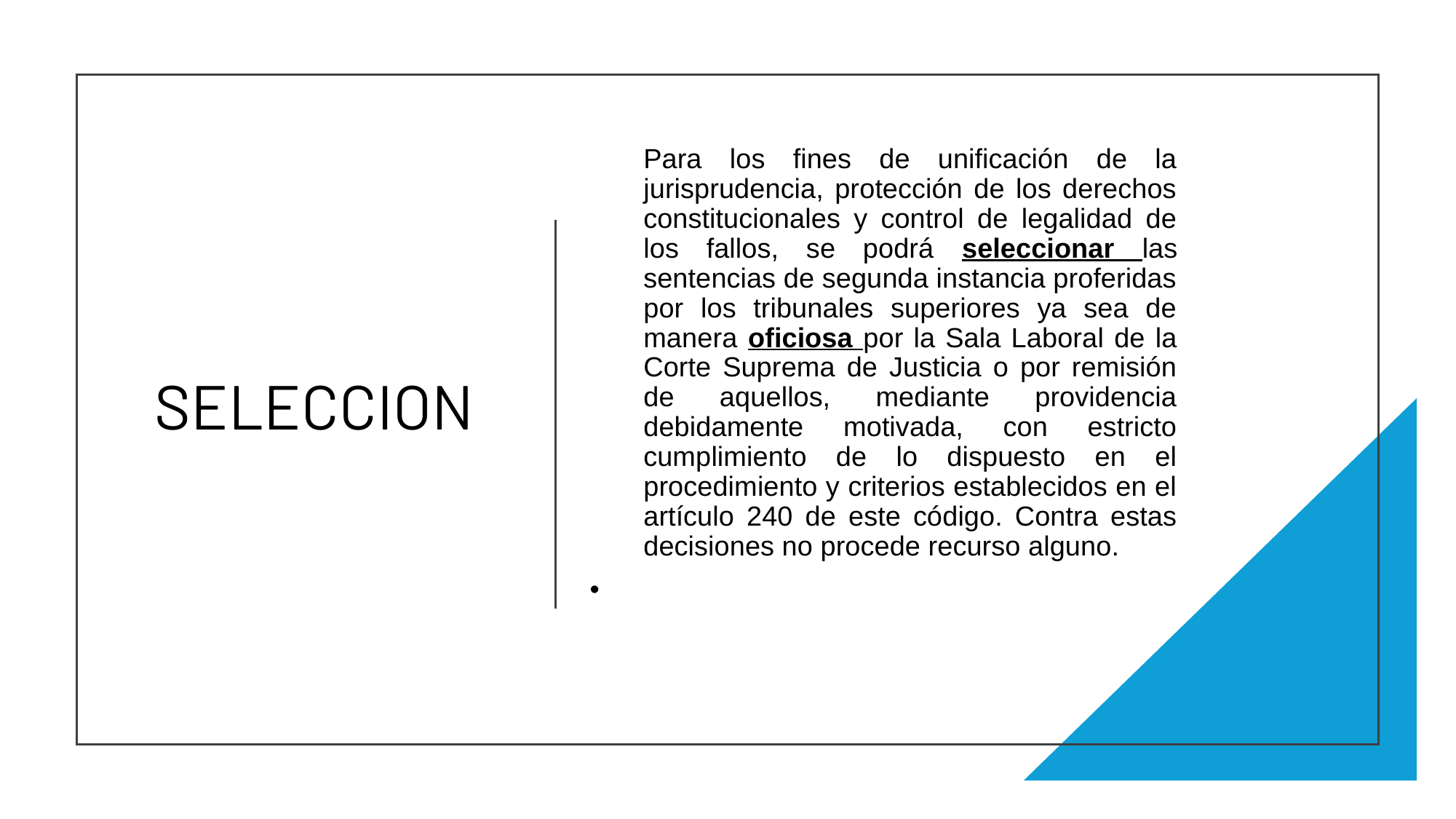

Para los fines de unificación de la jurisprudencia, protección de los derechos constitucionales y control de legalidad de los fallos, se podrá seleccionar las sentencias de segunda instancia proferidas por los tribunales superiores ya sea de manera oficiosa por la Sala Laboral de la Corte Suprema de Justicia o por remisión de aquellos, mediante providencia debidamente motivada, con estricto cumplimiento de lo dispuesto en el procedimiento y criterios establecidos en el artículo 240 de este código. Contra estas decisiones no procede recurso alguno.

# SELECCION